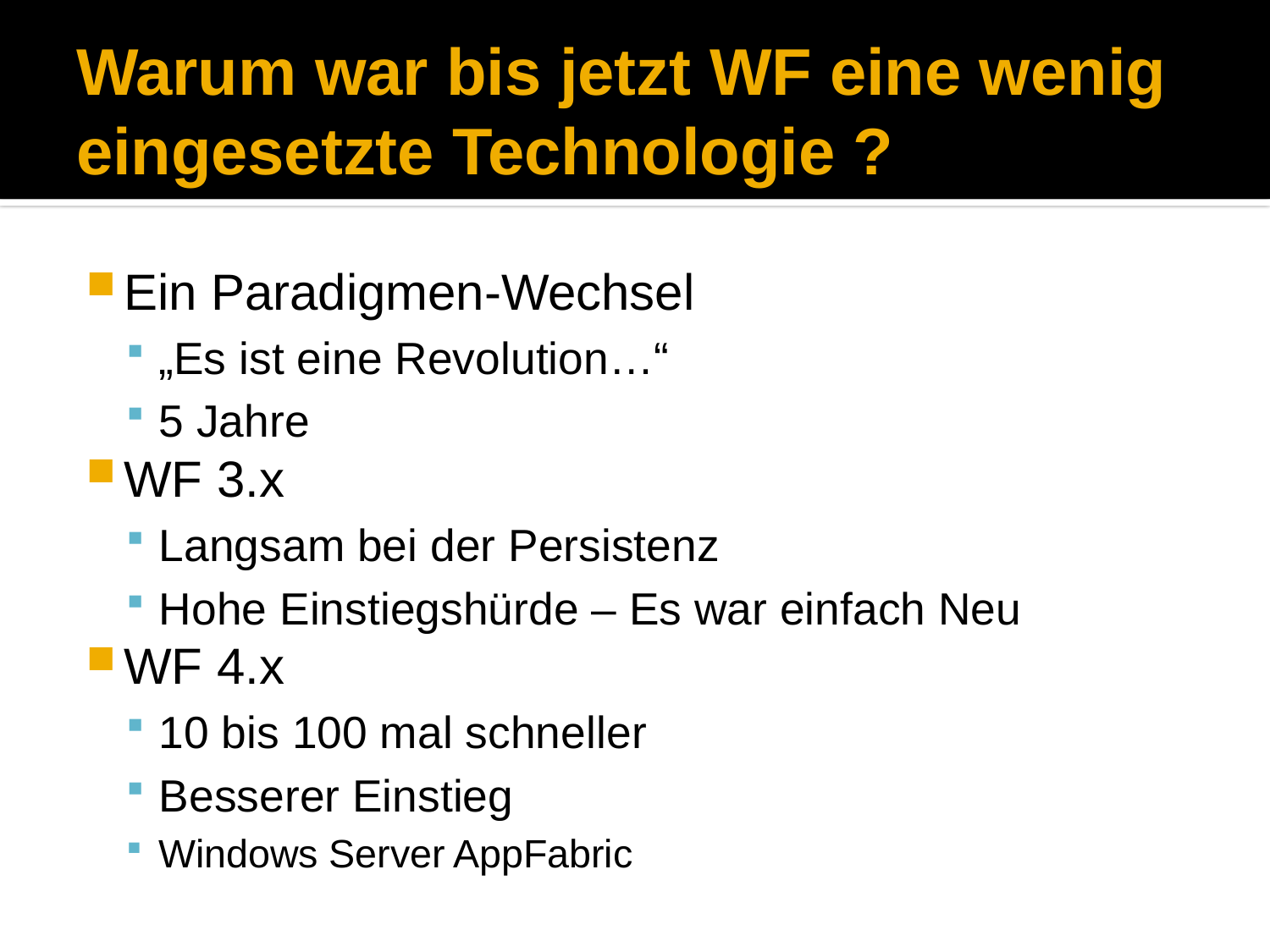

# Warum war bis jetzt WF eine wenig eingesetzte Technologie ?
Ein Paradigmen-Wechsel
„Es ist eine Revolution…“
5 Jahre
WF 3.x
Langsam bei der Persistenz
Hohe Einstiegshürde – Es war einfach Neu
WF 4.x
10 bis 100 mal schneller
Besserer Einstieg
Windows Server AppFabric